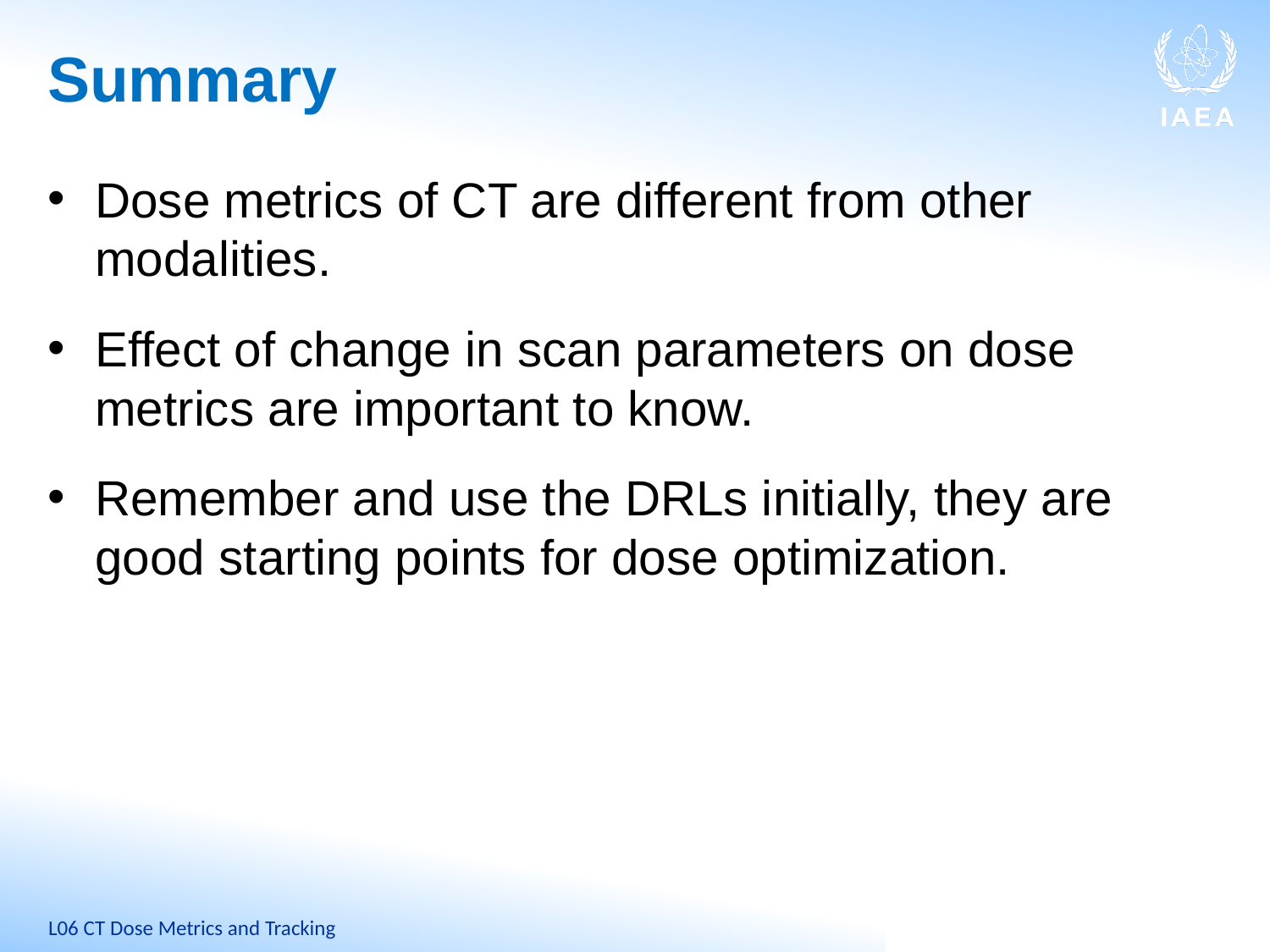

# Summary
Dose metrics of CT are different from other modalities.
Effect of change in scan parameters on dose metrics are important to know.
Remember and use the DRLs initially, they are good starting points for dose optimization.